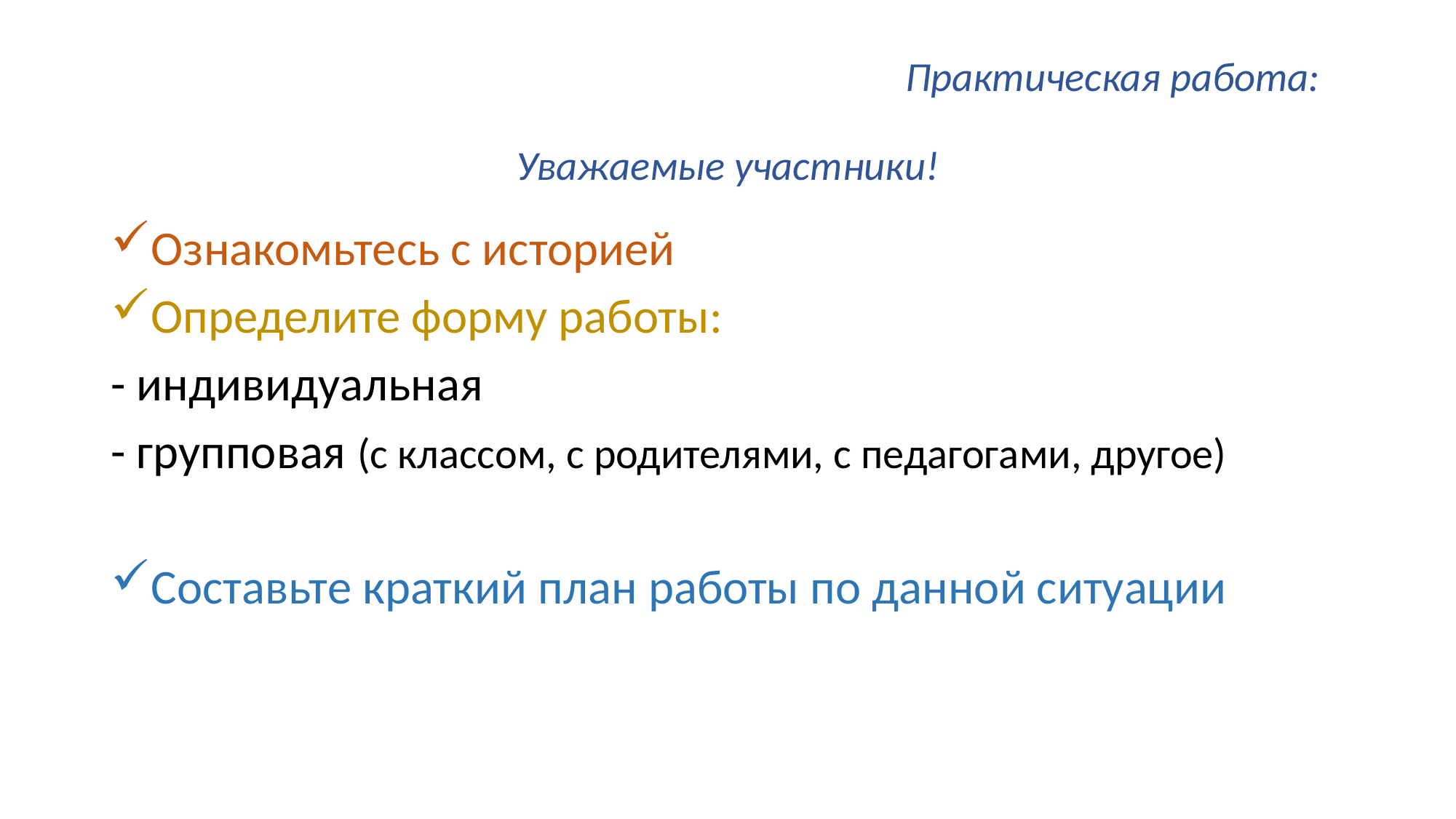

# Практическая работа: Уважаемые участники!
Ознакомьтесь с историей
Определите форму работы:
- индивидуальная
- групповая (с классом, с родителями, с педагогами, другое)

Составьте краткий план работы по данной ситуации